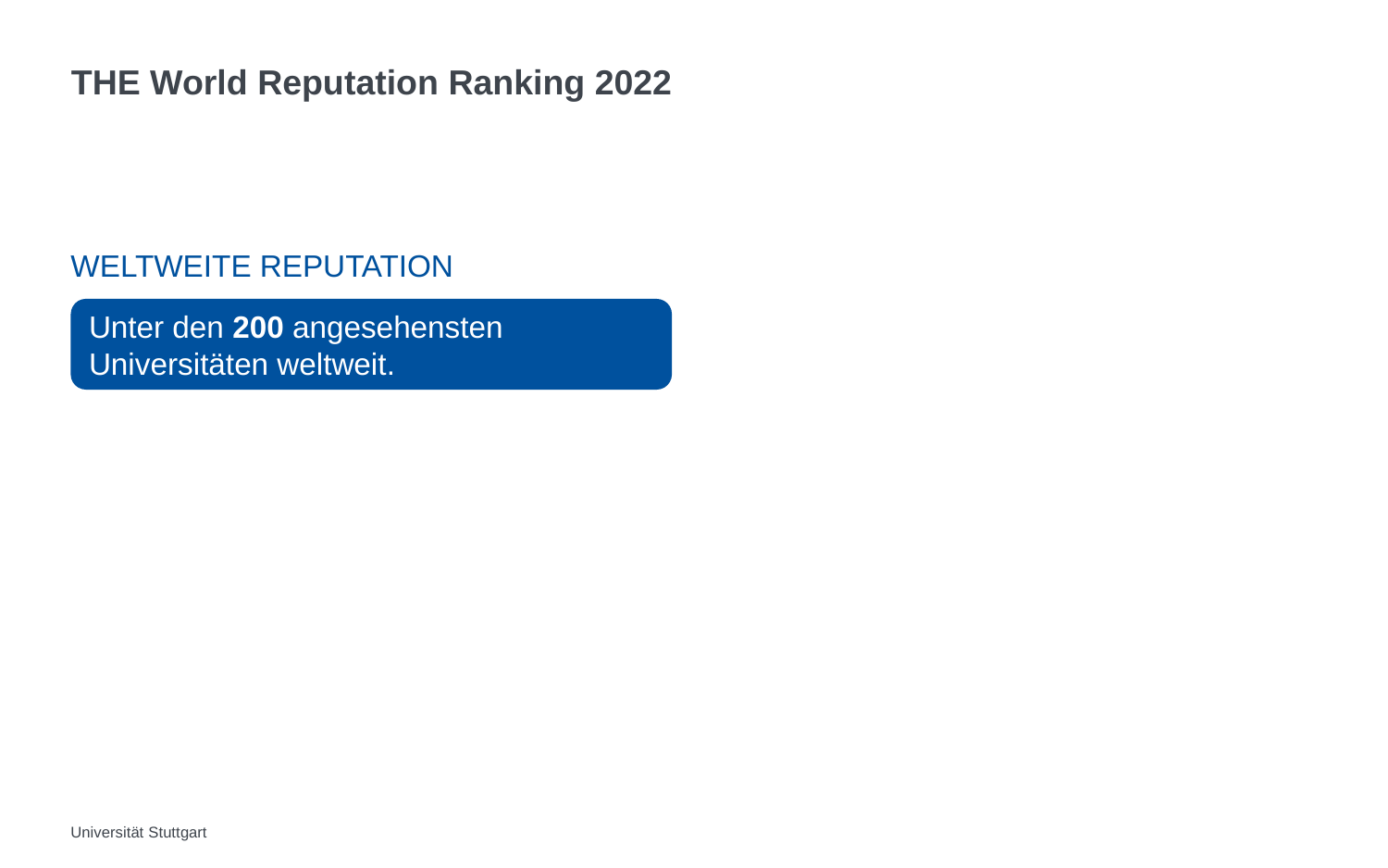

# THE World Reputation Ranking 2022
Weltweite Reputation
Unter den 200 angesehensten Universitäten weltweit.
Universität Stuttgart